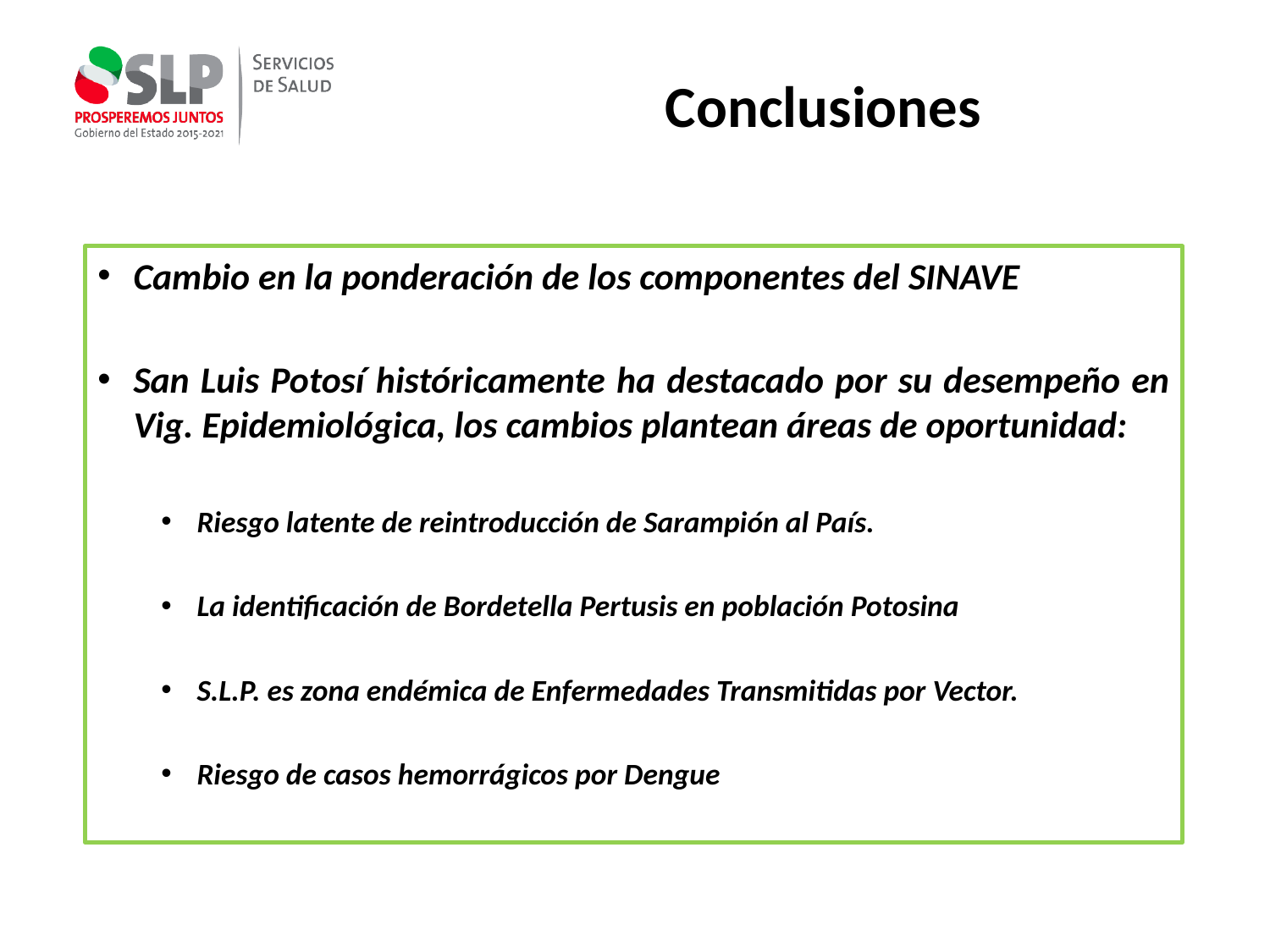

# Conclusiones
Cambio en la ponderación de los componentes del SINAVE

San Luis Potosí históricamente ha destacado por su desempeño en Vig. Epidemiológica, los cambios plantean áreas de oportunidad:

Riesgo latente de reintroducción de Sarampión al País.

La identificación de Bordetella Pertusis en población Potosina

S.L.P. es zona endémica de Enfermedades Transmitidas por Vector.

Riesgo de casos hemorrágicos por Dengue